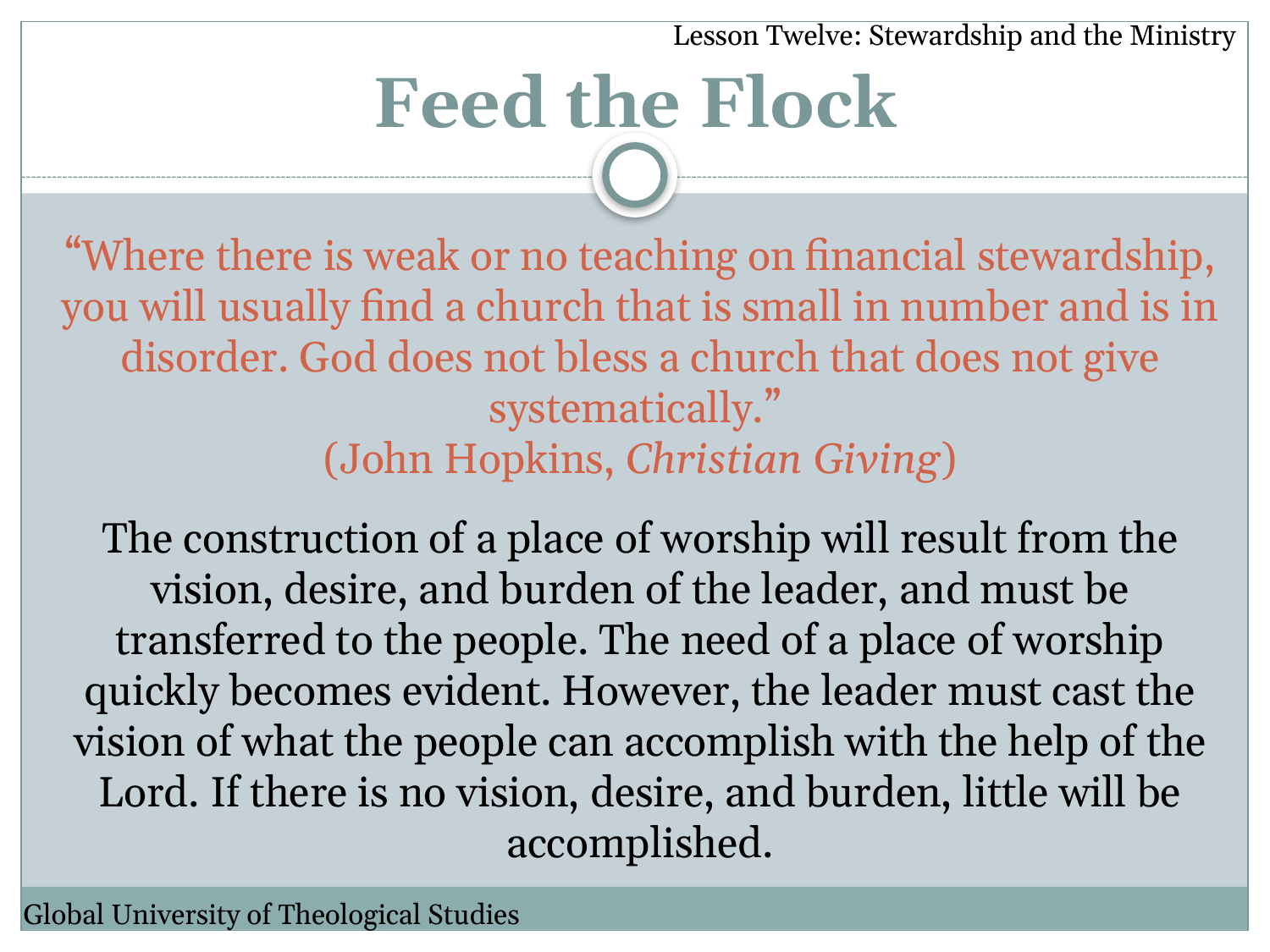

Lesson Twelve: Stewardship and the Ministry
# Feed the Flock
“Where there is weak or no teaching on financial stewardship, you will usually find a church that is small in number and is in disorder. God does not bless a church that does not give systematically.”
(John Hopkins, Christian Giving)
The construction of a place of worship will result from the vision, desire, and burden of the leader, and must be transferred to the people. The need of a place of worship quickly becomes evident. However, the leader must cast the vision of what the people can accomplish with the help of the Lord. If there is no vision, desire, and burden, little will be accomplished.
Global University of Theological Studies